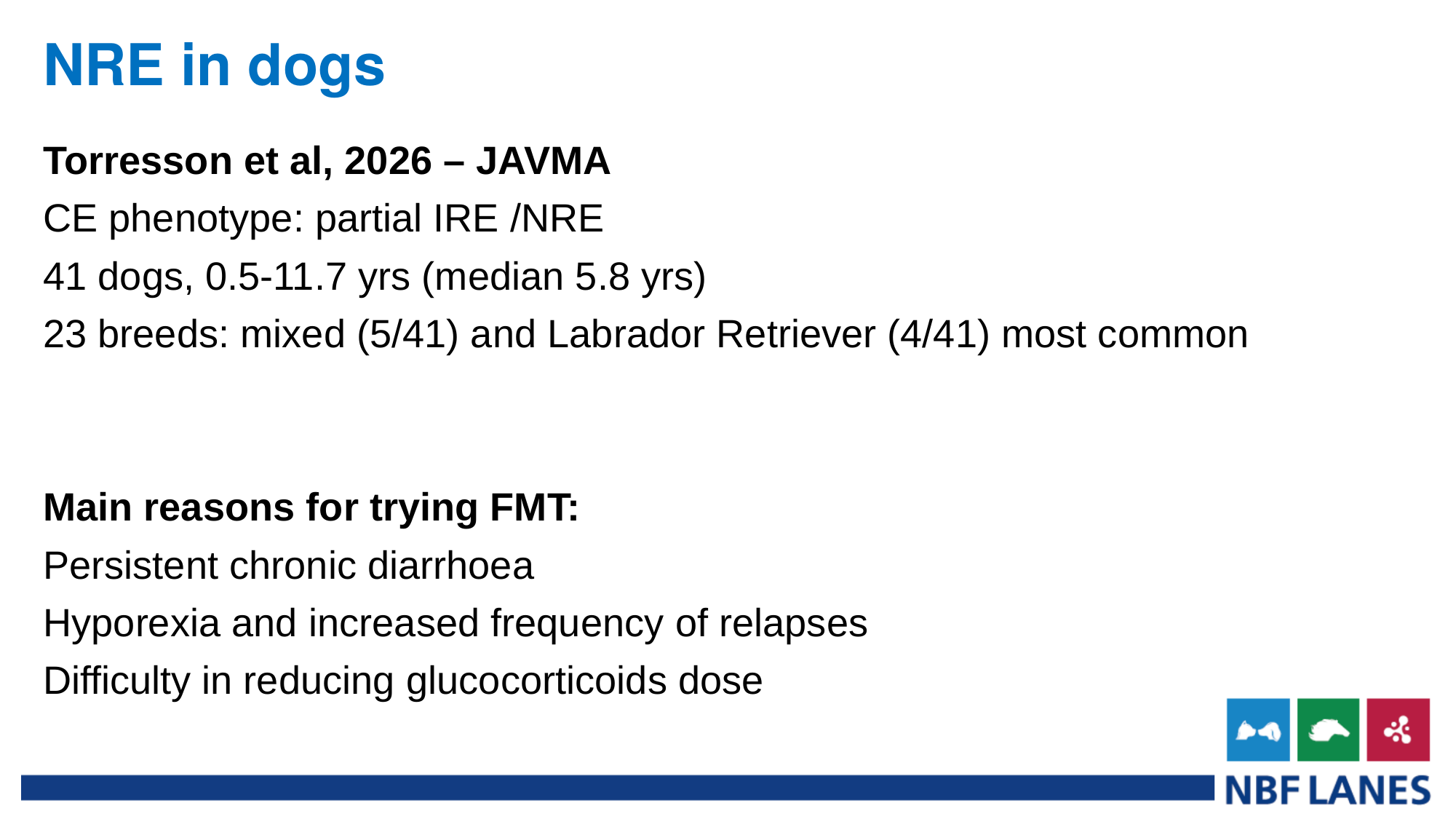

NRE in dogs
Torresson et al, 2026 – JAVMA
CE phenotype: partial IRE /NRE
41 dogs, 0.5-11.7 yrs (median 5.8 yrs)
23 breeds: mixed (5/41) and Labrador Retriever (4/41) most common

Main reasons for trying FMT:
Persistent chronic diarrhoea
Hyporexia and increased frequency of relapses
Difficulty in reducing glucocorticoids dose